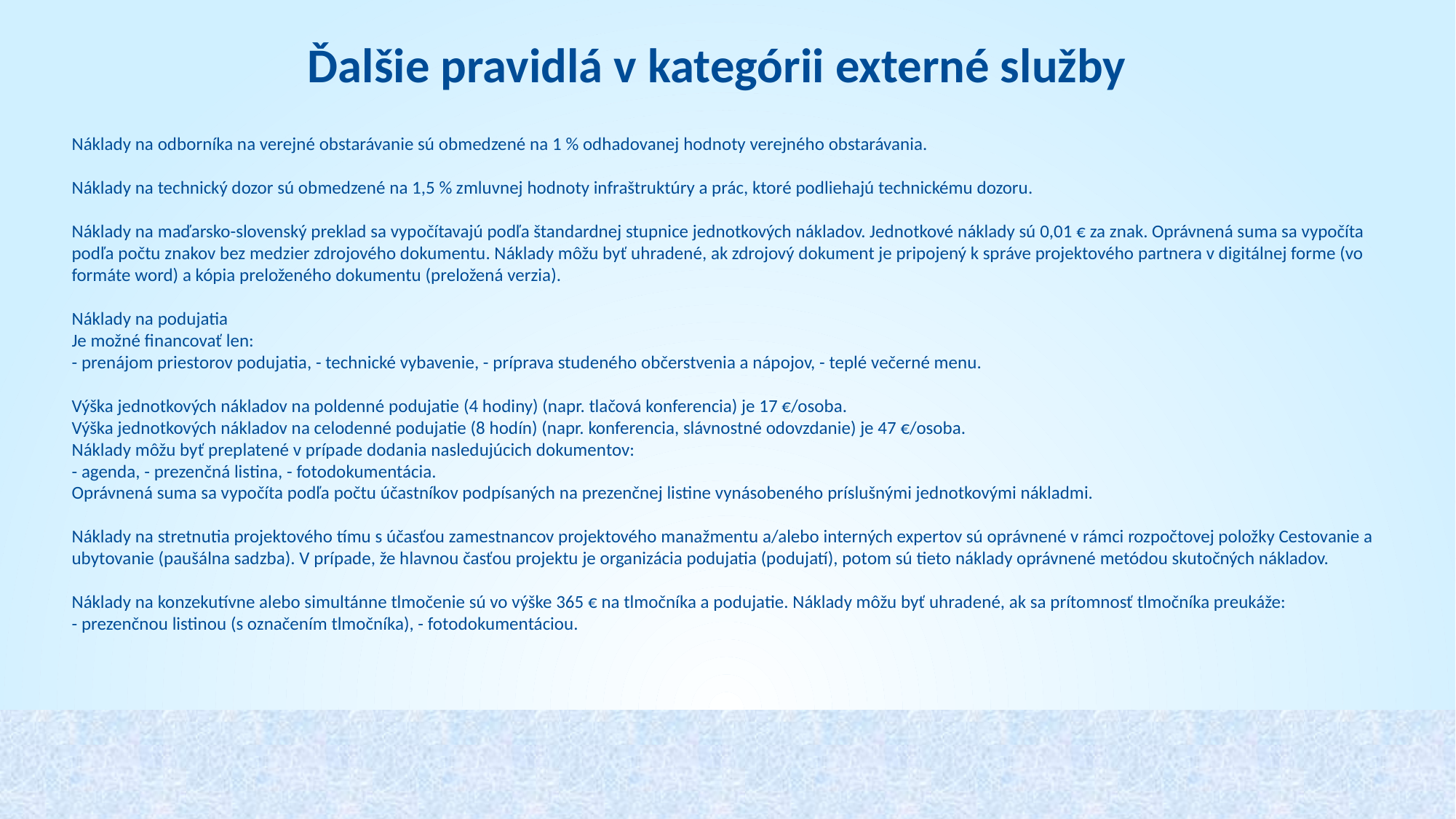

Ďalšie pravidlá v kategórii externé služby
Náklady na odborníka na verejné obstarávanie sú obmedzené na 1 % odhadovanej hodnoty verejného obstarávania.

Náklady na technický dozor sú obmedzené na 1,5 % zmluvnej hodnoty infraštruktúry a prác, ktoré podliehajú technickému dozoru.

Náklady na maďarsko-slovenský preklad sa vypočítavajú podľa štandardnej stupnice jednotkových nákladov. Jednotkové náklady sú 0,01 € za znak. Oprávnená suma sa vypočíta podľa počtu znakov bez medzier zdrojového dokumentu. Náklady môžu byť uhradené, ak zdrojový dokument je pripojený k správe projektového partnera v digitálnej forme (vo formáte word) a kópia preloženého dokumentu (preložená verzia).

Náklady na podujatia
Je možné financovať len:
- prenájom priestorov podujatia, - technické vybavenie, - príprava studeného občerstvenia a nápojov, - teplé večerné menu.

Výška jednotkových nákladov na poldenné podujatie (4 hodiny) (napr. tlačová konferencia) je 17 €/osoba.
Výška jednotkových nákladov na celodenné podujatie (8 hodín) (napr. konferencia, slávnostné odovzdanie) je 47 €/osoba.
Náklady môžu byť preplatené v prípade dodania nasledujúcich dokumentov:
- agenda, - prezenčná listina, - fotodokumentácia.
Oprávnená suma sa vypočíta podľa počtu účastníkov podpísaných na prezenčnej listine vynásobeného príslušnými jednotkovými nákladmi.

Náklady na stretnutia projektového tímu s účasťou zamestnancov projektového manažmentu a/alebo interných expertov sú oprávnené v rámci rozpočtovej položky Cestovanie a ubytovanie (paušálna sadzba). V prípade, že hlavnou časťou projektu je organizácia podujatia (podujatí), potom sú tieto náklady oprávnené metódou skutočných nákladov.

Náklady na konzekutívne alebo simultánne tlmočenie sú vo výške 365 € na tlmočníka a podujatie. Náklady môžu byť uhradené, ak sa prítomnosť tlmočníka preukáže:
- prezenčnou listinou (s označením tlmočníka), - fotodokumentáciou.